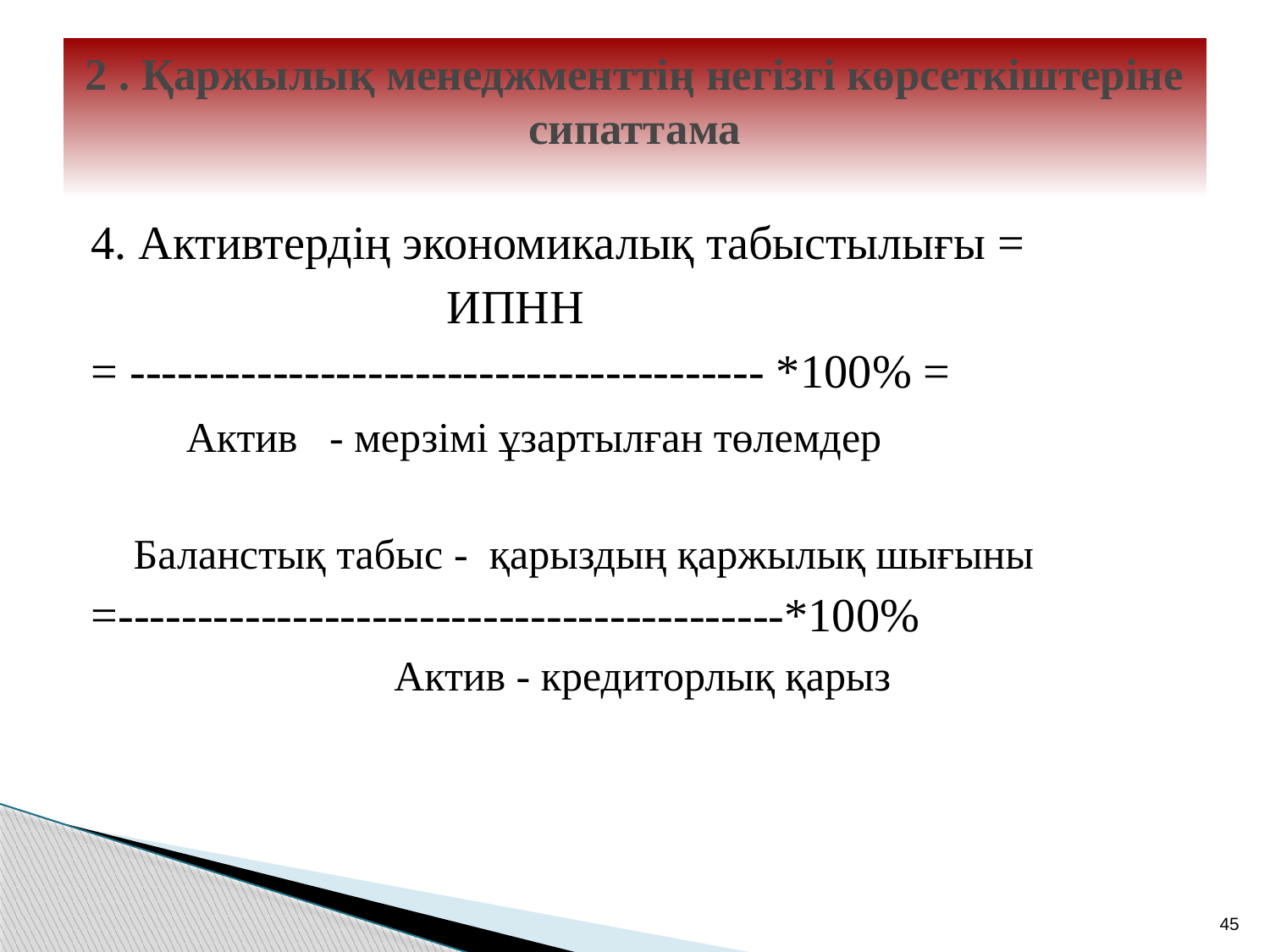

# 2 . Қаржылық менеджменттің негізгі көрсеткіштеріне сипаттама
4. Активтердің экономикалық табыстылығы =
                              ИПНН
= ---------------------------------------- *100% =
        Актив   - мерзімі ұзартылған төлемдер

    Баланстық табыс -  қарыздың қаржылық шығыны
=------------------------------------------*100%
Актив - кредиторлық қарыз

45